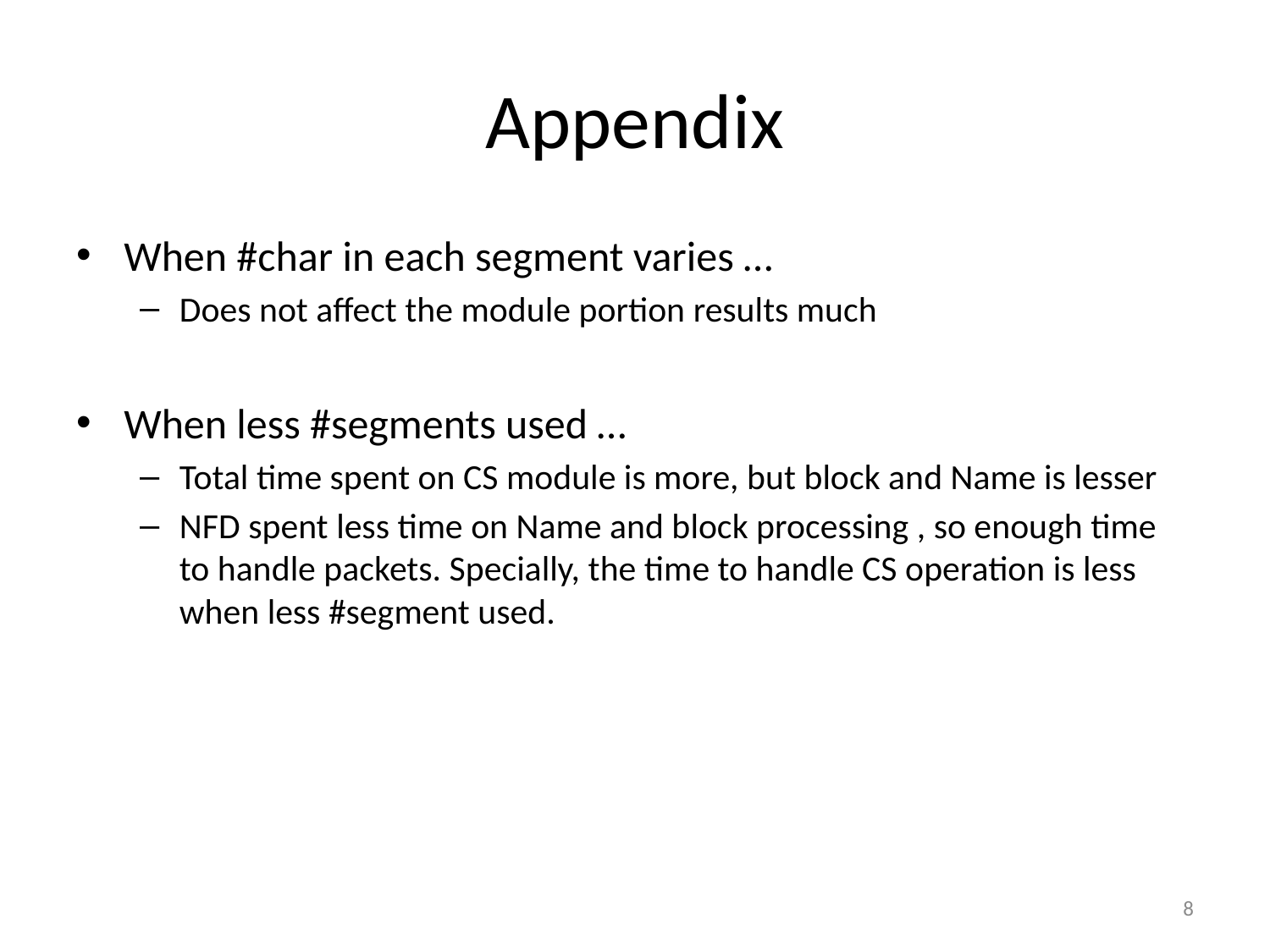

# Appendix
When #char in each segment varies …
Does not affect the module portion results much

When less #segments used …
Total time spent on CS module is more, but block and Name is lesser
NFD spent less time on Name and block processing , so enough time to handle packets. Specially, the time to handle CS operation is less when less #segment used.
8